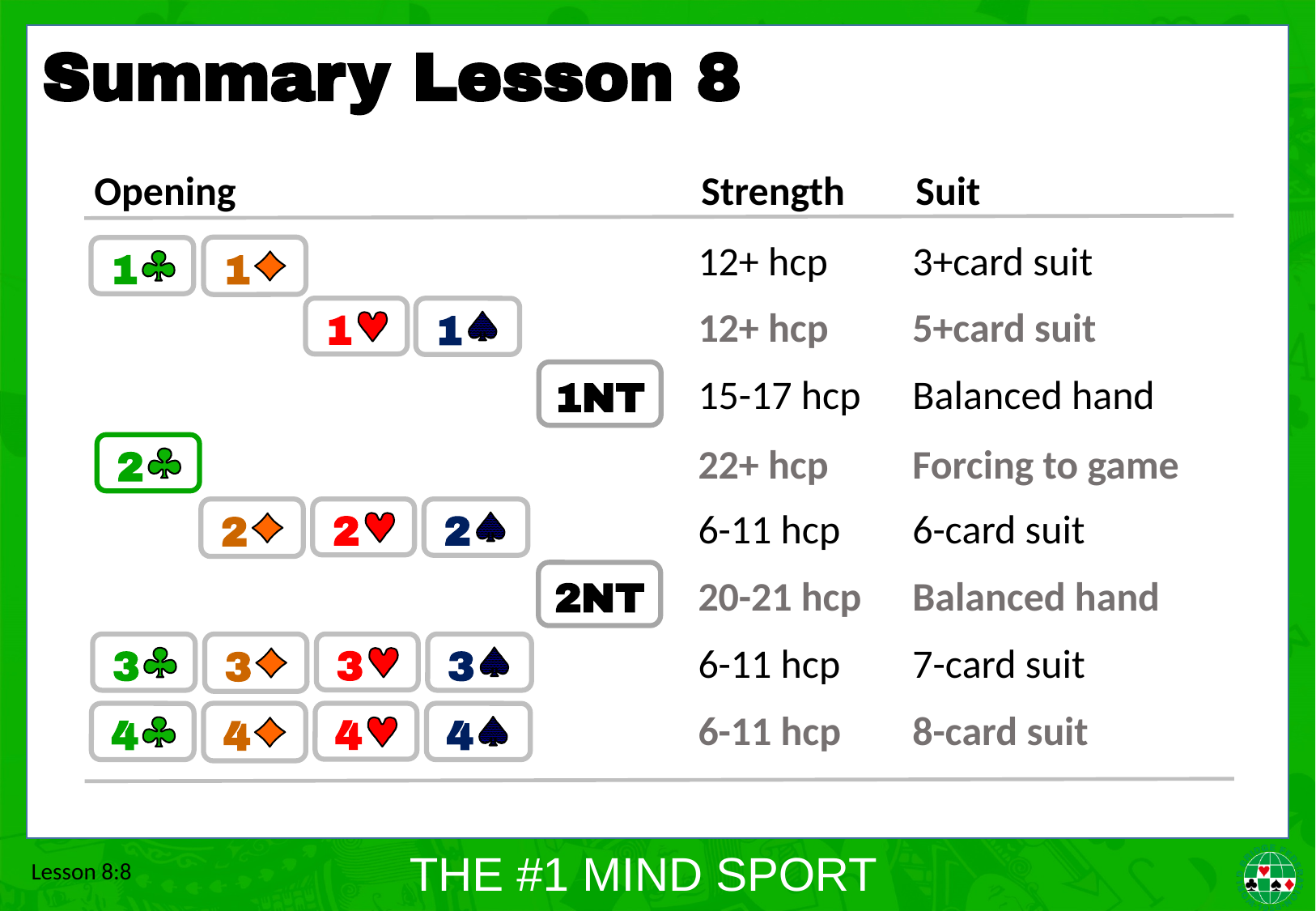

# Summary Lesson 8
Opening	Strength	Suit
12+ hcp	3+card suit
1

1

12+ hcp	5+card suit
1

1

1NT
15-17 hcp	Balanced hand
22+ hcp	Forcing to game
2

6-11 hcp	6-card suit
2

2

2

2NT
20-21 hcp	Balanced hand
6-11 hcp	7-card suit
3

3

3

3

6-11 hcp	8-card suit
4

4

4

4